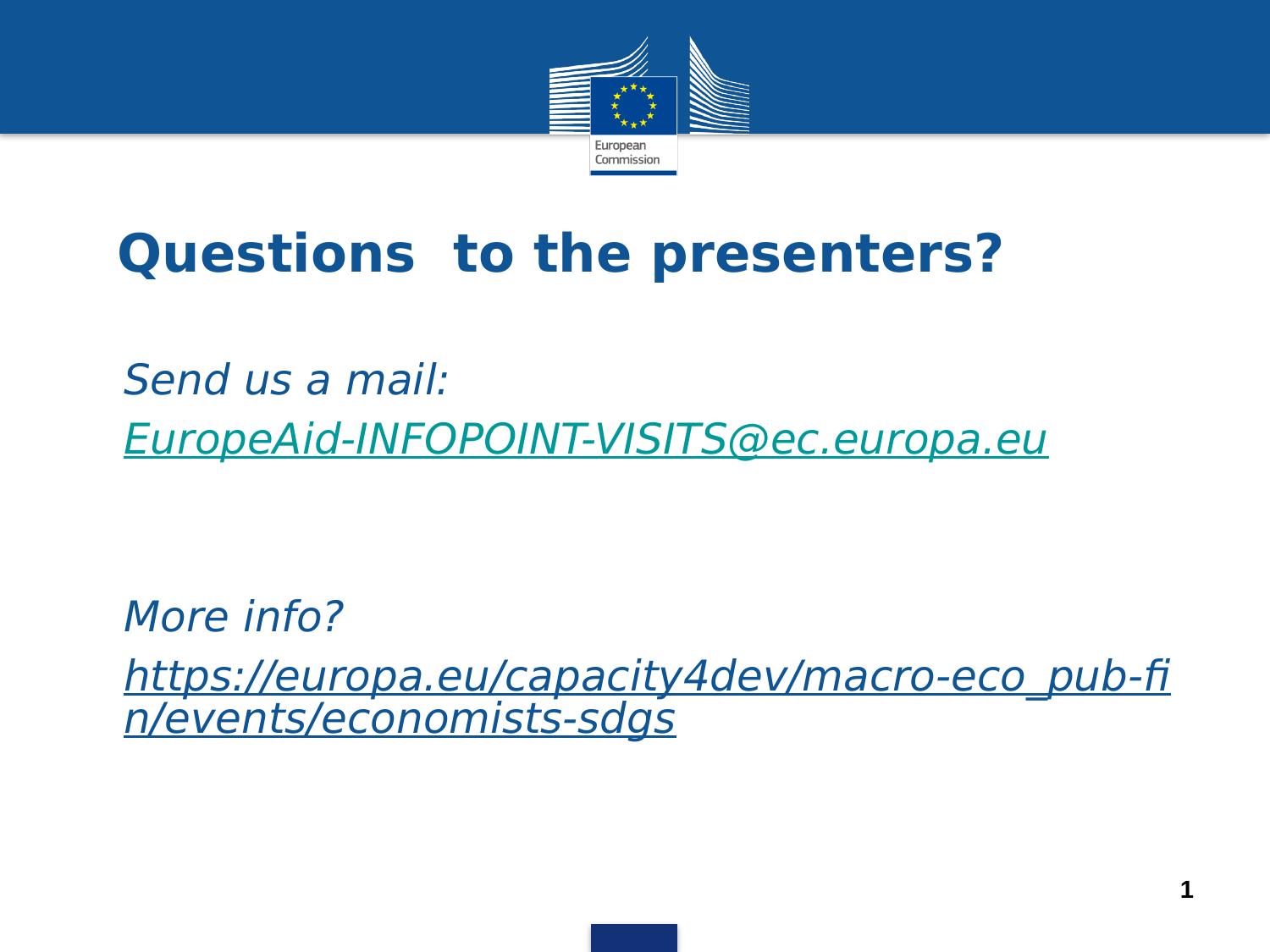

# Questions  to the presenters?
Send us a mail:
EuropeAid-INFOPOINT-VISITS@ec.europa.eu

More info?
https://europa.eu/capacity4dev/macro-eco_pub-fin/events/economists-sdgs
1